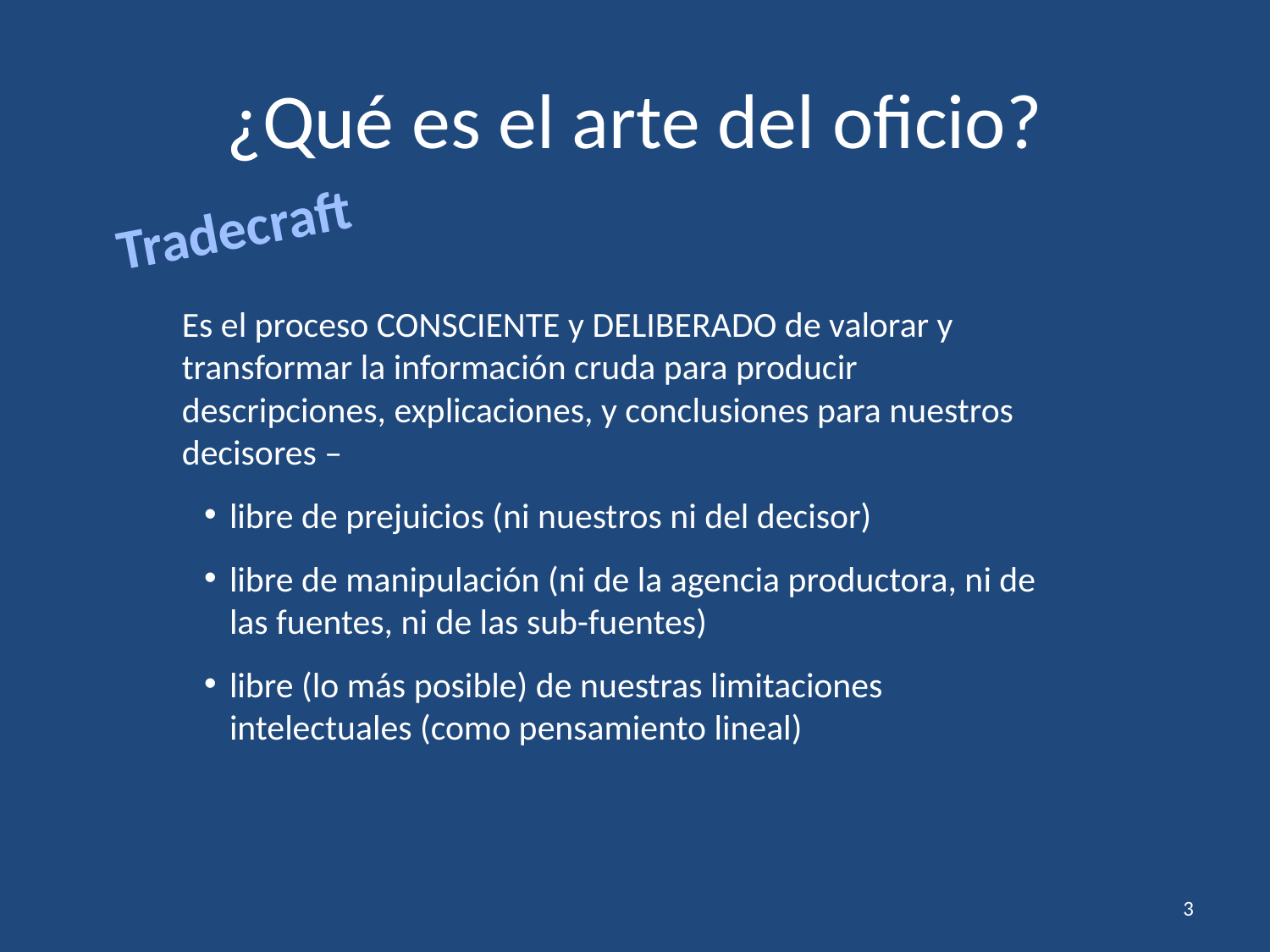

# ¿Qué es el arte del oficio?
Tradecraft
Es el proceso CONSCIENTE y DELIBERADO de valorar y transformar la información cruda para producir descripciones, explicaciones, y conclusiones para nuestros decisores –
libre de prejuicios (ni nuestros ni del decisor)
libre de manipulación (ni de la agencia productora, ni de las fuentes, ni de las sub-fuentes)
libre (lo más posible) de nuestras limitaciones intelectuales (como pensamiento lineal)
3